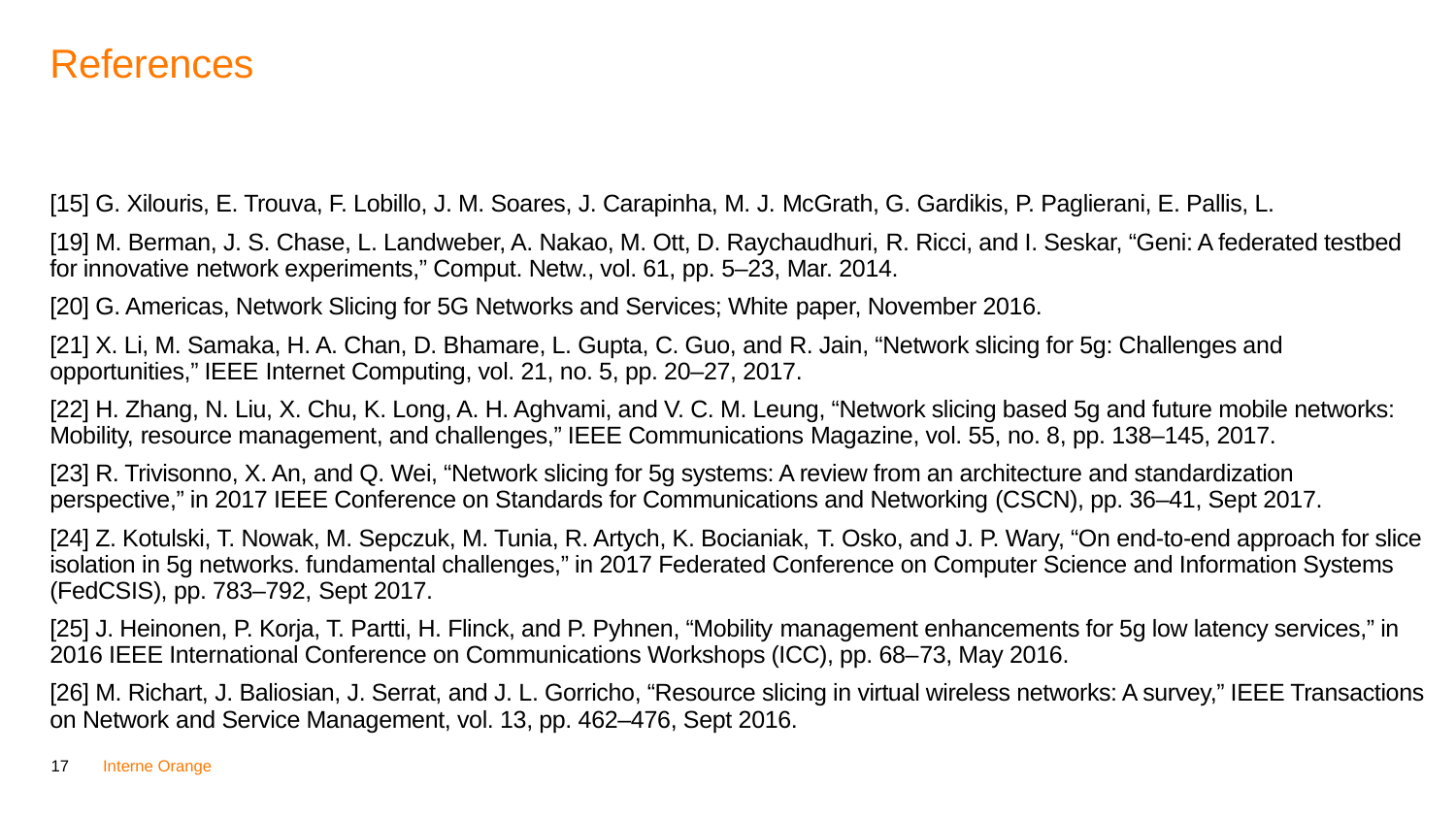

# References
[15] G. Xilouris, E. Trouva, F. Lobillo, J. M. Soares, J. Carapinha, M. J. McGrath, G. Gardikis, P. Paglierani, E. Pallis, L.
[19] M. Berman, J. S. Chase, L. Landweber, A. Nakao, M. Ott, D. Raychaudhuri, R. Ricci, and I. Seskar, “Geni: A federated testbed for innovative network experiments,” Comput. Netw., vol. 61, pp. 5–23, Mar. 2014.
[20] G. Americas, Network Slicing for 5G Networks and Services; White paper, November 2016.
[21] X. Li, M. Samaka, H. A. Chan, D. Bhamare, L. Gupta, C. Guo, and R. Jain, “Network slicing for 5g: Challenges and opportunities,” IEEE Internet Computing, vol. 21, no. 5, pp. 20–27, 2017.
[22] H. Zhang, N. Liu, X. Chu, K. Long, A. H. Aghvami, and V. C. M. Leung, “Network slicing based 5g and future mobile networks: Mobility, resource management, and challenges,” IEEE Communications Magazine, vol. 55, no. 8, pp. 138–145, 2017.
[23] R. Trivisonno, X. An, and Q. Wei, “Network slicing for 5g systems: A review from an architecture and standardization perspective,” in 2017 IEEE Conference on Standards for Communications and Networking (CSCN), pp. 36–41, Sept 2017.
[24] Z. Kotulski, T. Nowak, M. Sepczuk, M. Tunia, R. Artych, K. Bocianiak, T. Osko, and J. P. Wary, “On end-to-end approach for slice isolation in 5g networks. fundamental challenges,” in 2017 Federated Conference on Computer Science and Information Systems (FedCSIS), pp. 783–792, Sept 2017.
[25] J. Heinonen, P. Korja, T. Partti, H. Flinck, and P. Pyhnen, “Mobility management enhancements for 5g low latency services,” in 2016 IEEE International Conference on Communications Workshops (ICC), pp. 68–73, May 2016.
[26] M. Richart, J. Baliosian, J. Serrat, and J. L. Gorricho, “Resource slicing in virtual wireless networks: A survey,” IEEE Transactions on Network and Service Management, vol. 13, pp. 462–476, Sept 2016.